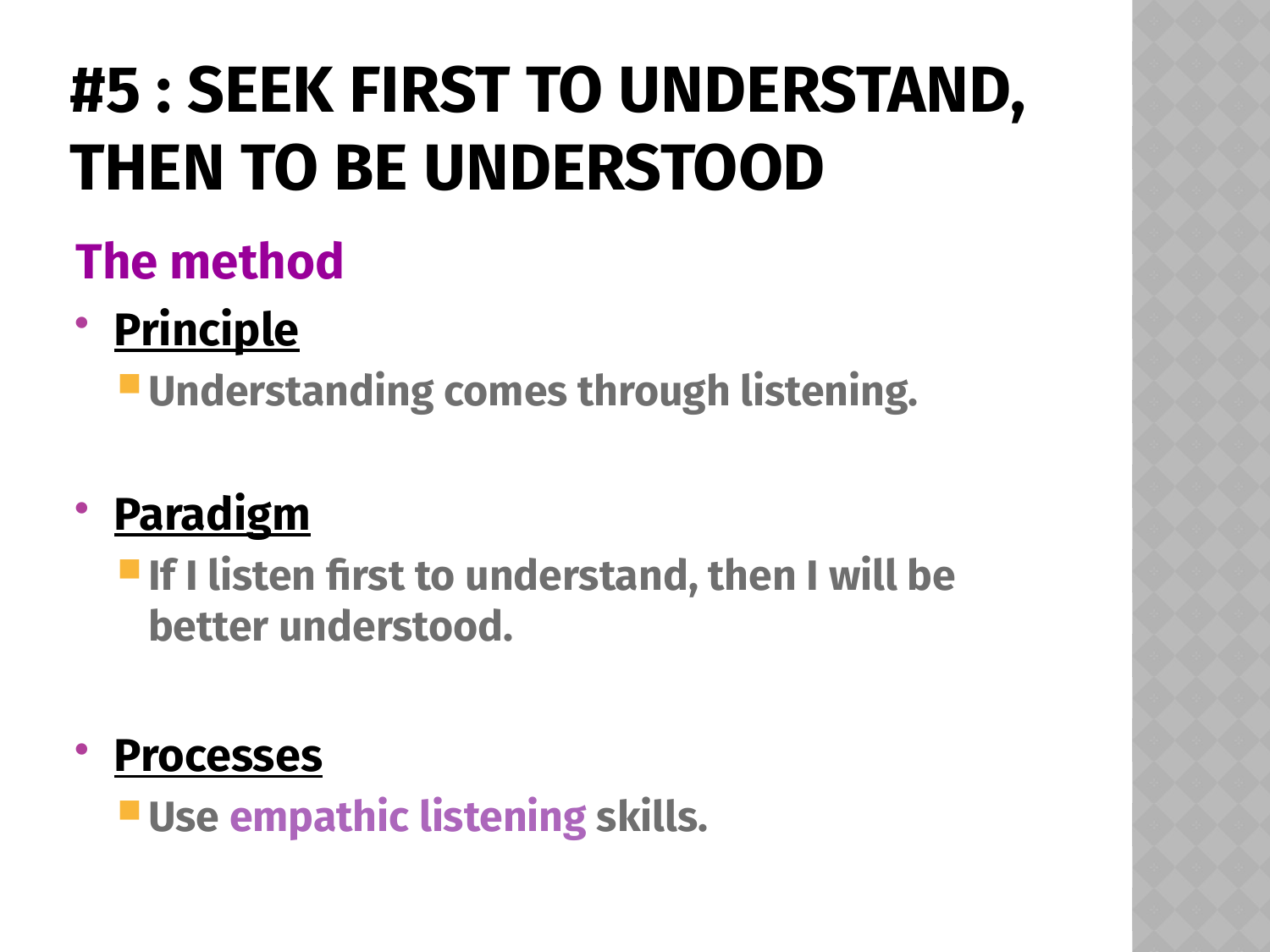

# #5 : Seek First to Understand, Then to be Understood
The method
Principle
Understanding comes through listening.

Paradigm
If I listen first to understand, then I will be better understood.

Processes
Use empathic listening skills.